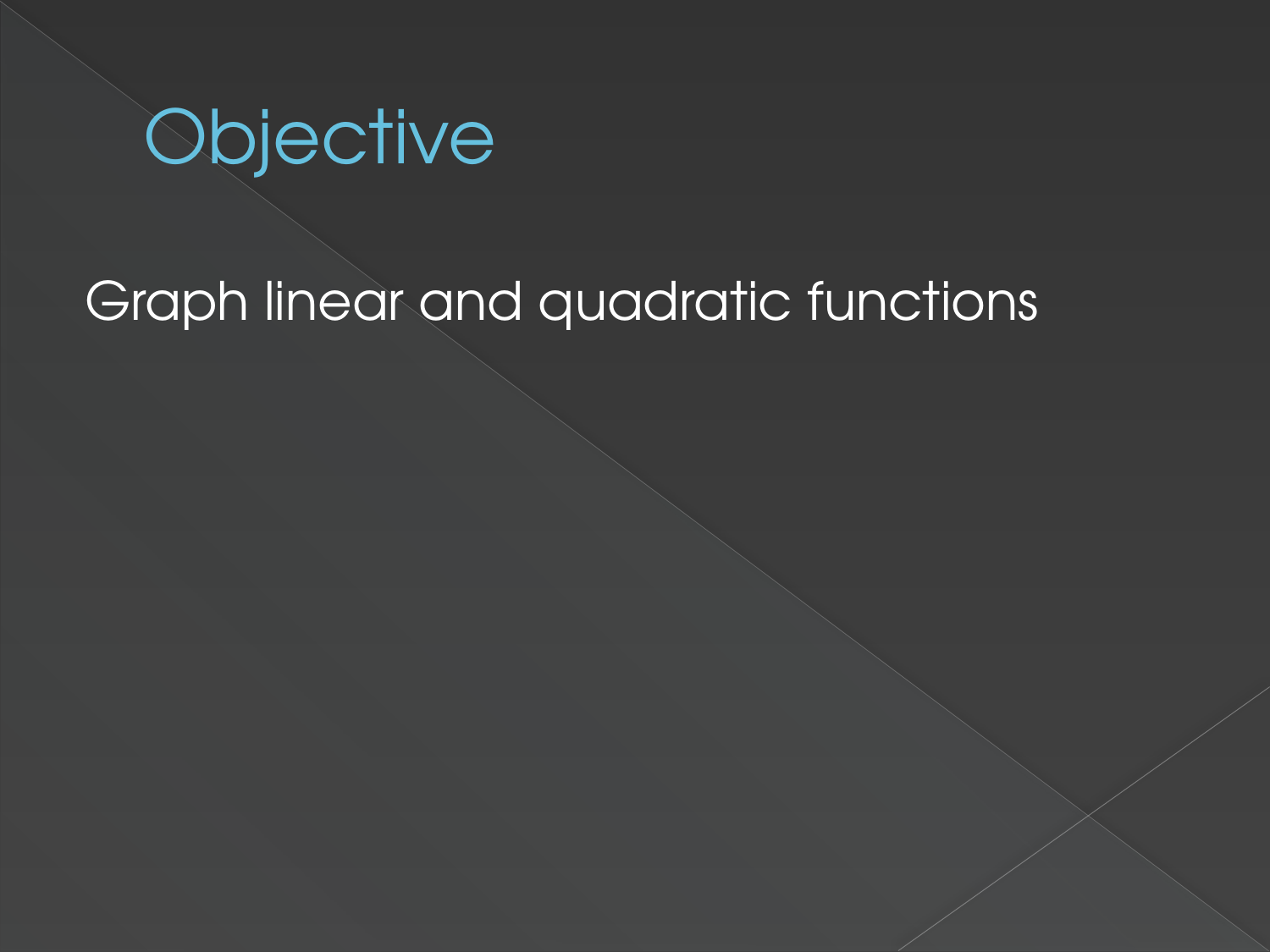

# Objective
Graph linear and quadratic functions